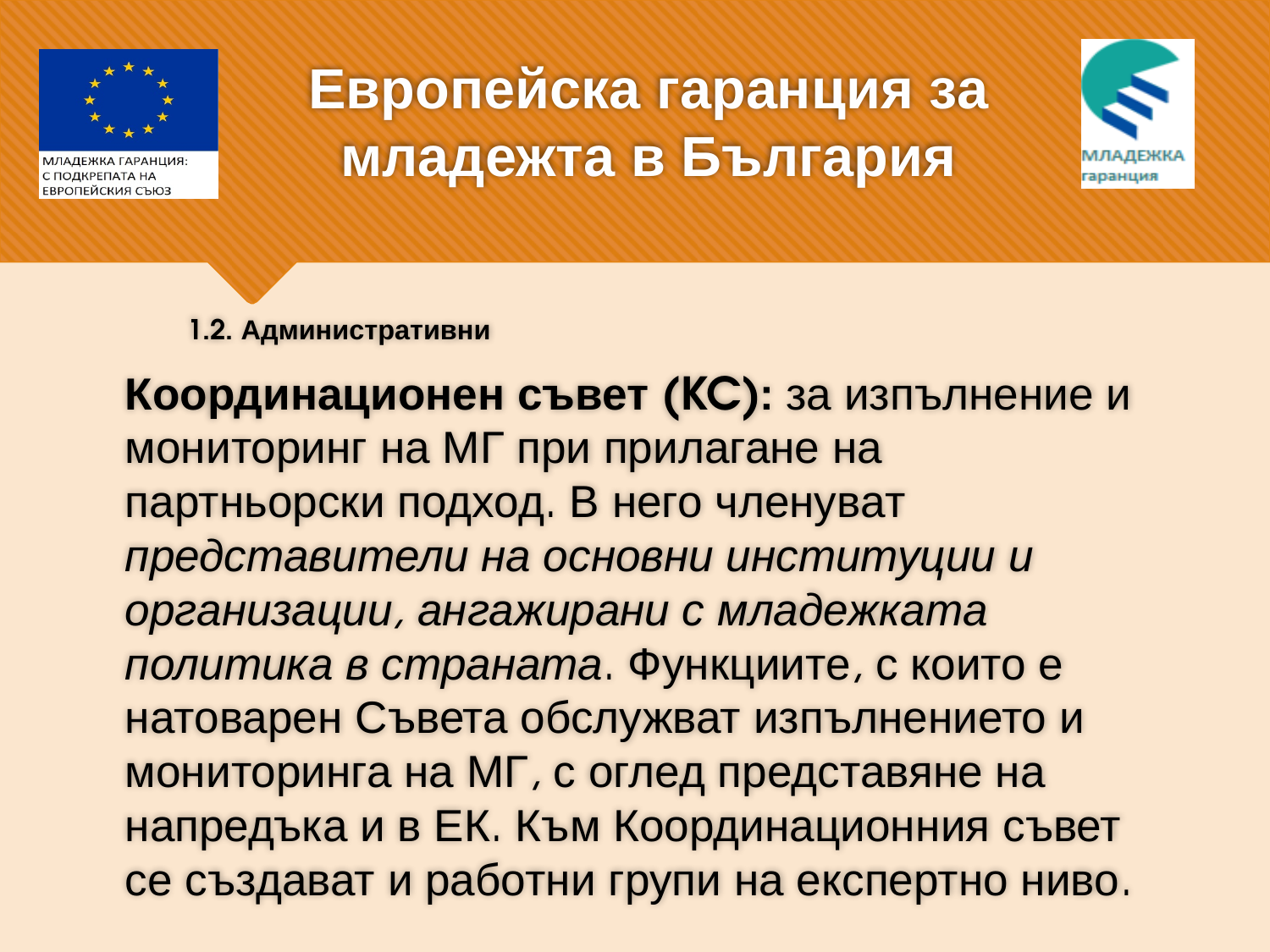

# Европейска гаранция за младежта в България
			1.2. Административни
Координационен съвет (KC): за изпълнение и мониторинг на МГ при прилагане на партньорски подход. В него членуват представители на основни институции и организации, ангажирани с младежката политика в страната. Функциите, с които е натоварен Съвета обслужват изпълнението и мониторинга на МГ, с оглед представяне на напредъка и в ЕК. Към Координационния съвет се създават и работни групи на експертно ниво.